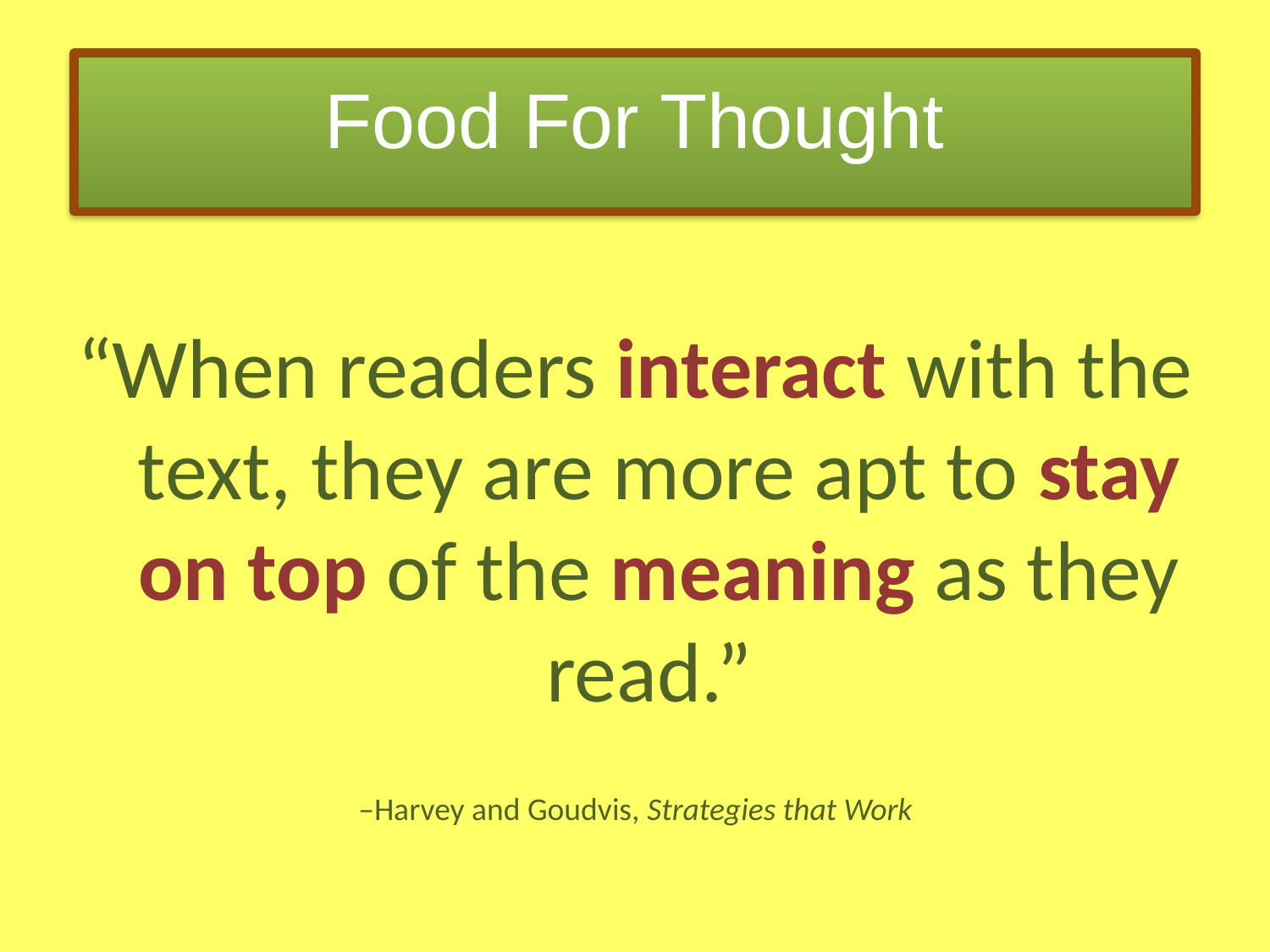

# Food For Thought

“When readers interact with the text, they are more apt to stay on top of the meaning as they read.”

–Harvey and Goudvis, Strategies that Work